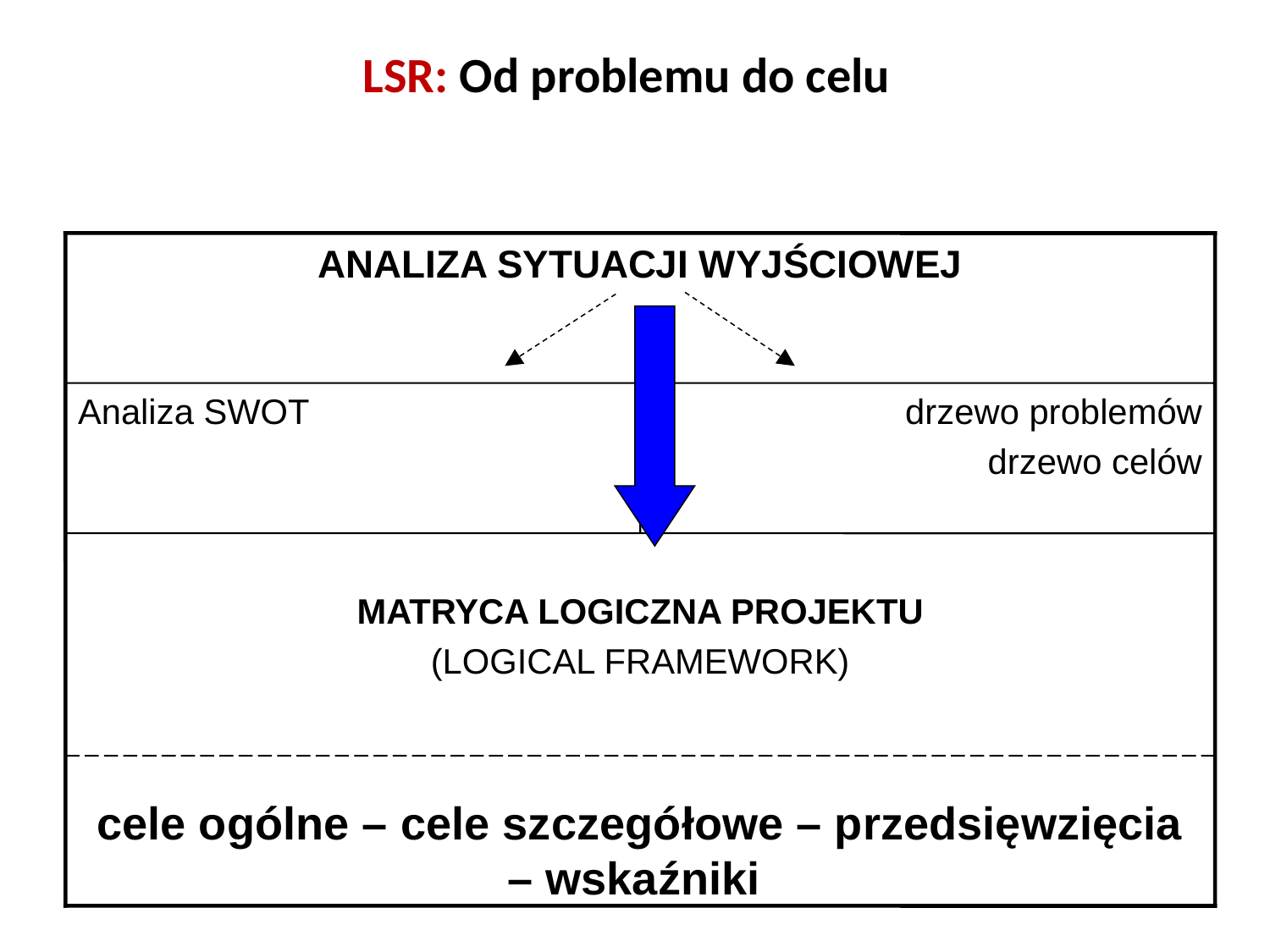

LSR: Od problemu do celu

ANALIZA SYTUACJI WYJŚCIOWEJ

Analiza SWOT

drzewo problemów
drzewo celów

MATRYCA LOGICZNA PROJEKTU
(LOGICAL FRAMEWORK)

cele ogólne – cele szczegółowe – przedsięwzięcia – wskaźniki